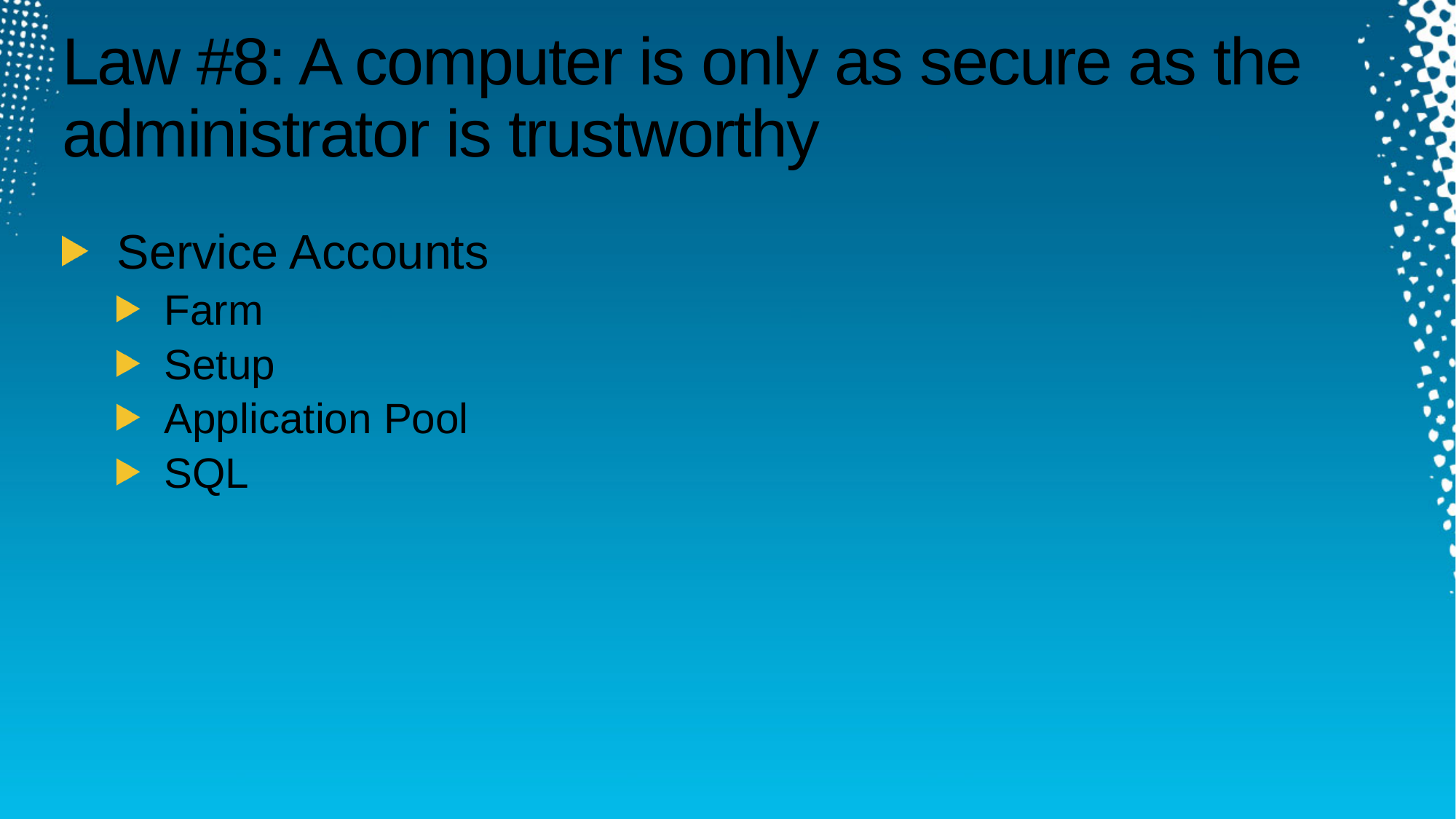

# Law #8: A computer is only as secure as the administrator is trustworthy
Service Accounts
Farm
Setup
Application Pool
SQL